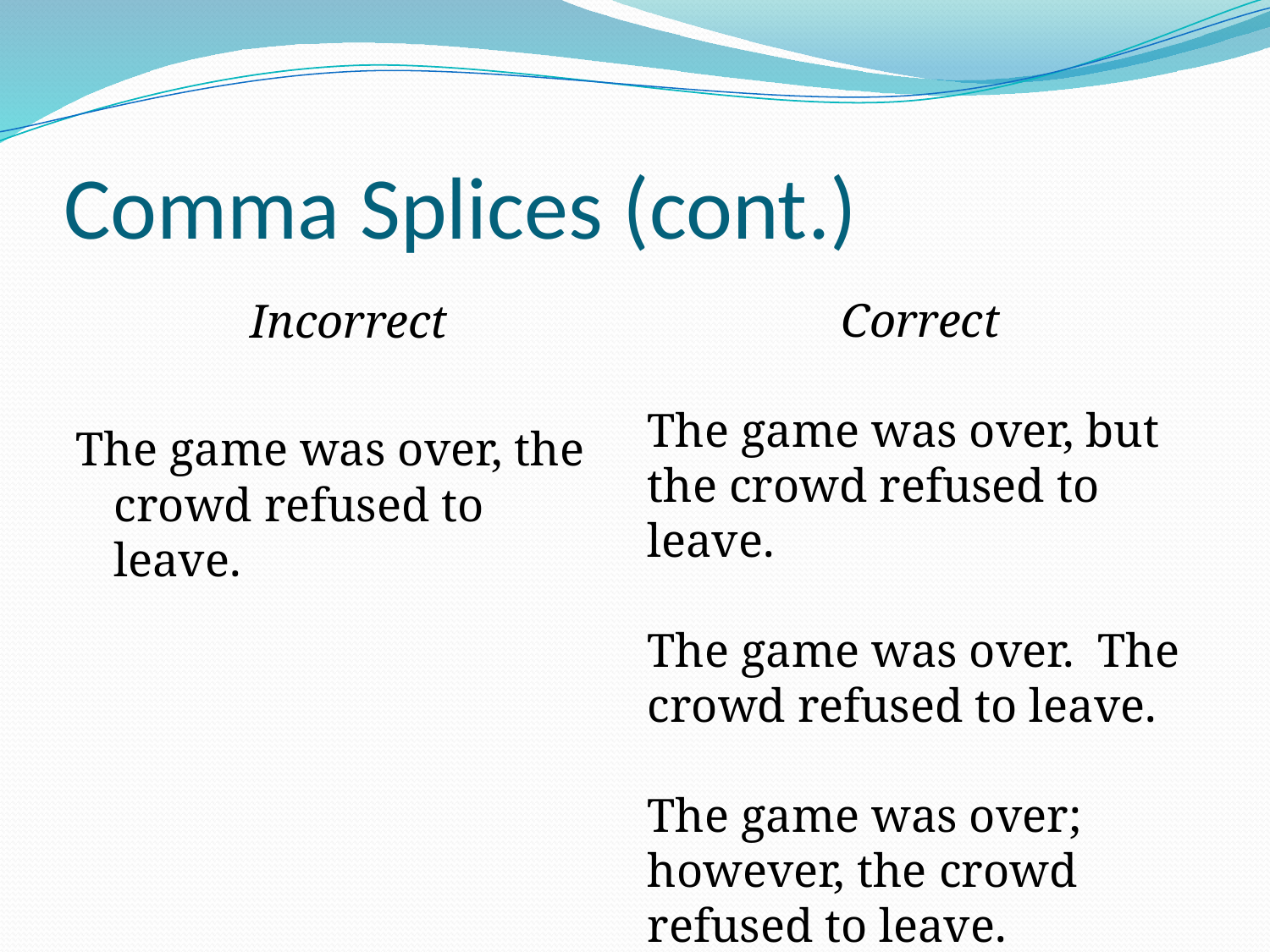

# Comma Splices (cont.)
Incorrect

The game was over, the crowd refused to leave.
Correct

The game was over, but the crowd refused to leave.

The game was over.  The crowd refused to leave.

The game was over; however, the crowd refused to leave.